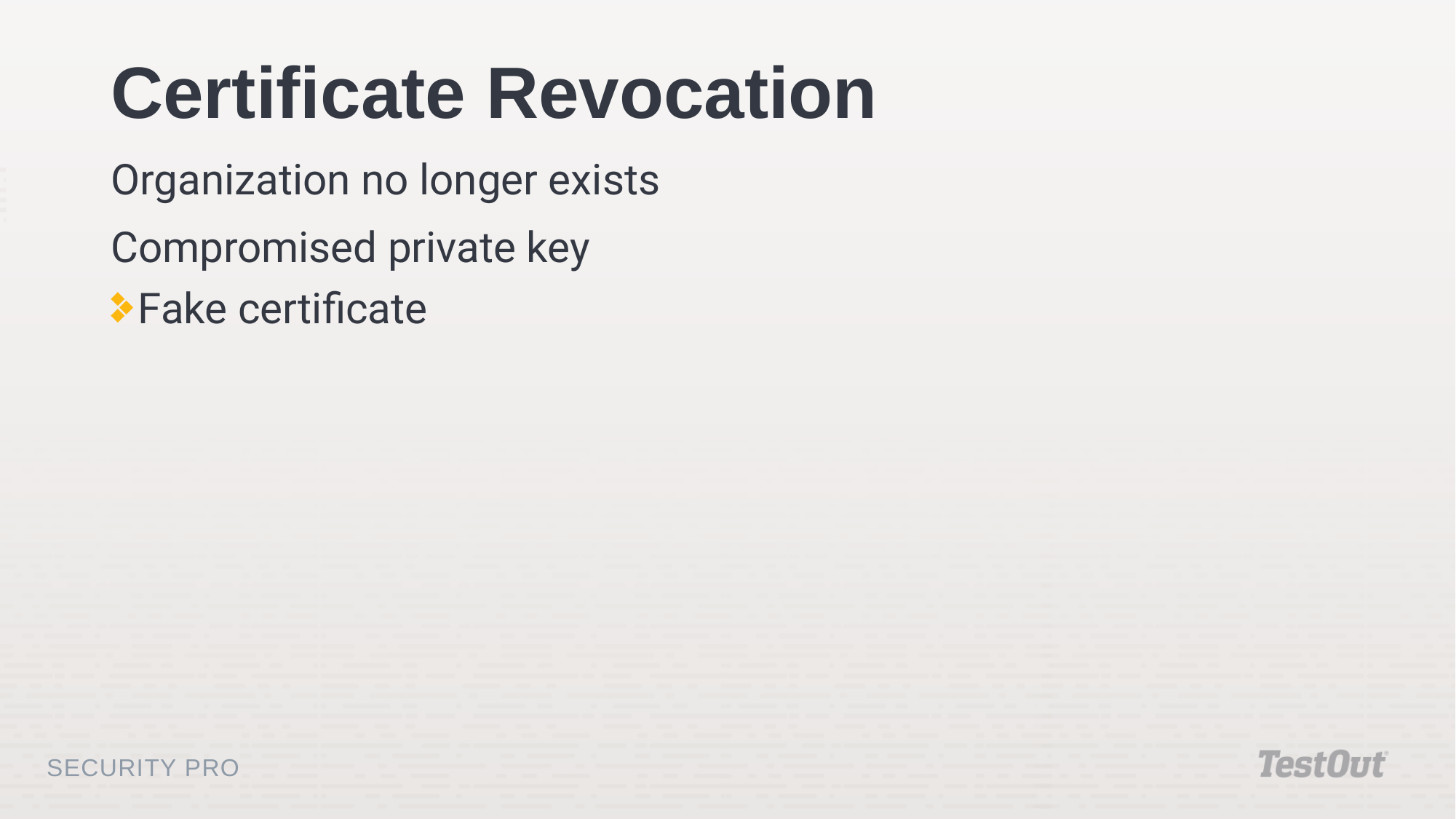

# Certificate Revocation
Organization no longer exists
Compromised private key
Fake certificate
Security Pro